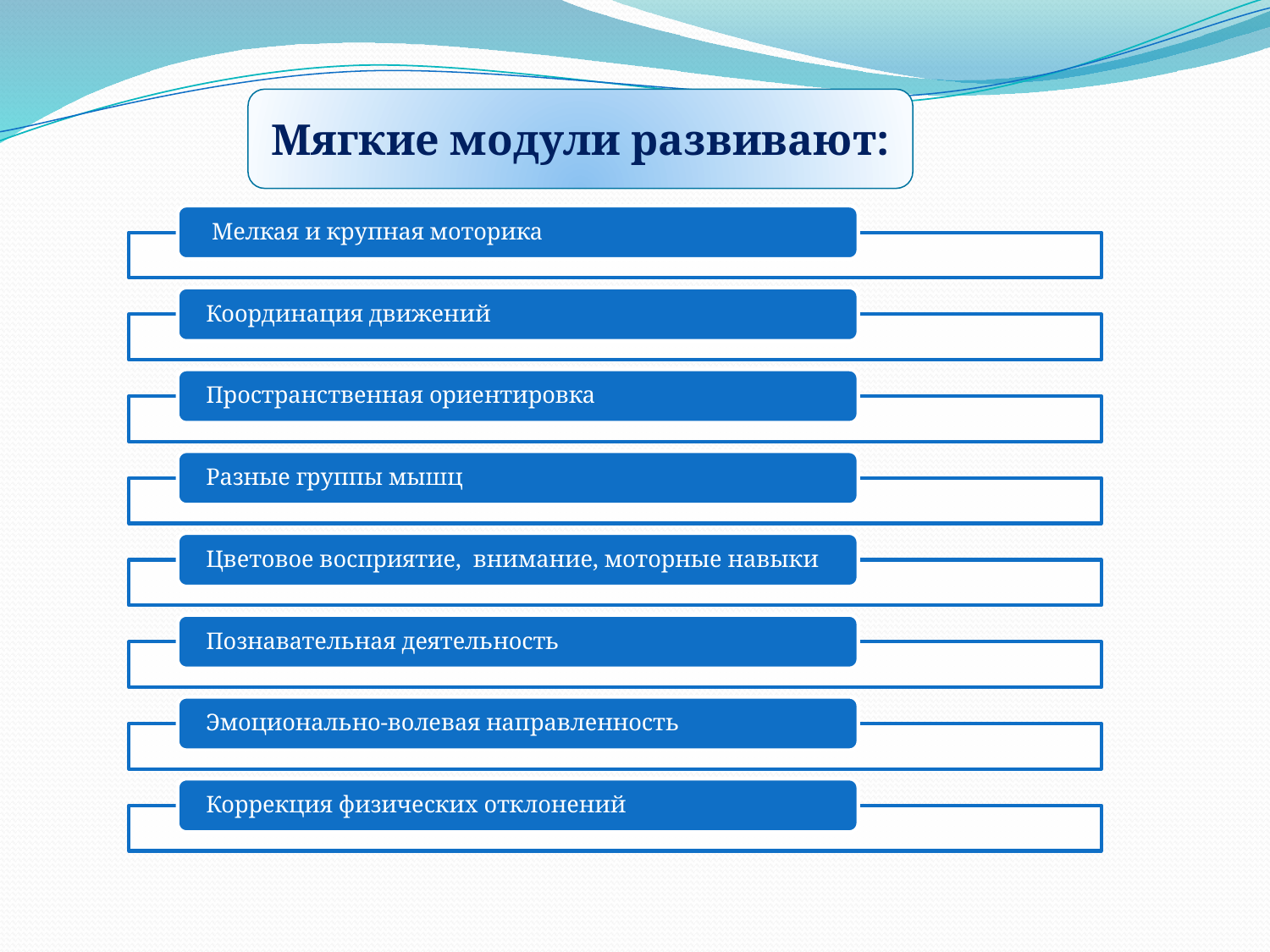

Мягкие модули развивают:
 Мелкая и крупная моторика
Координация движений
Пространственная ориентировка
Разные группы мышц
Цветовое восприятие,  внимание, моторные навыки
Познавательная деятельность
Эмоционально-волевая направленность
Коррекция физических отклонений